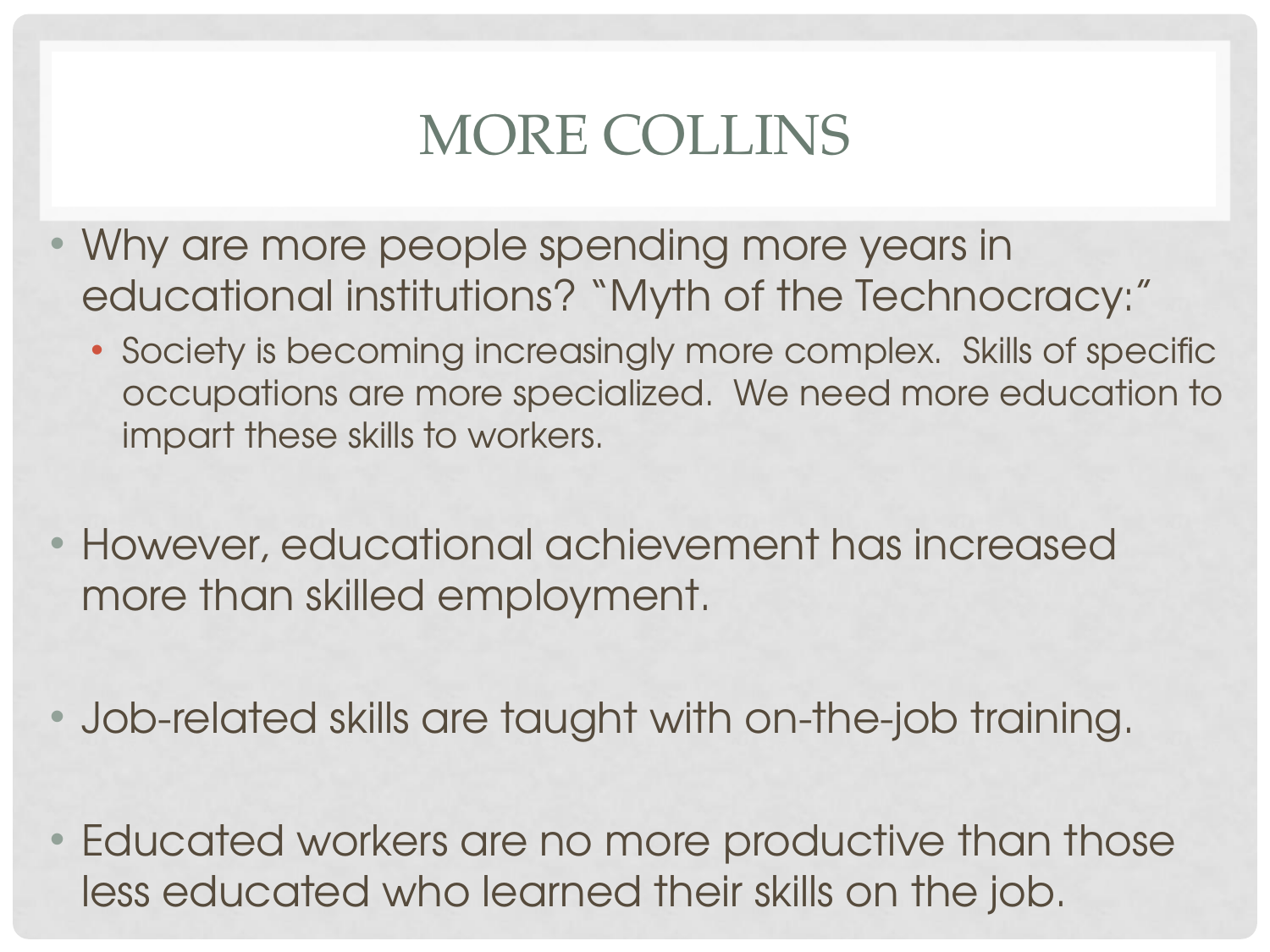

# MORE COLLINS
Why are more people spending more years in educational institutions? “Myth of the Technocracy:”
Society is becoming increasingly more complex.  Skills of specific occupations are more specialized.  We need more education to impart these skills to workers.

However, educational achievement has increased more than skilled employment.

Job-related skills are taught with on-the-job training.

Educated workers are no more productive than those less educated who learned their skills on the job.